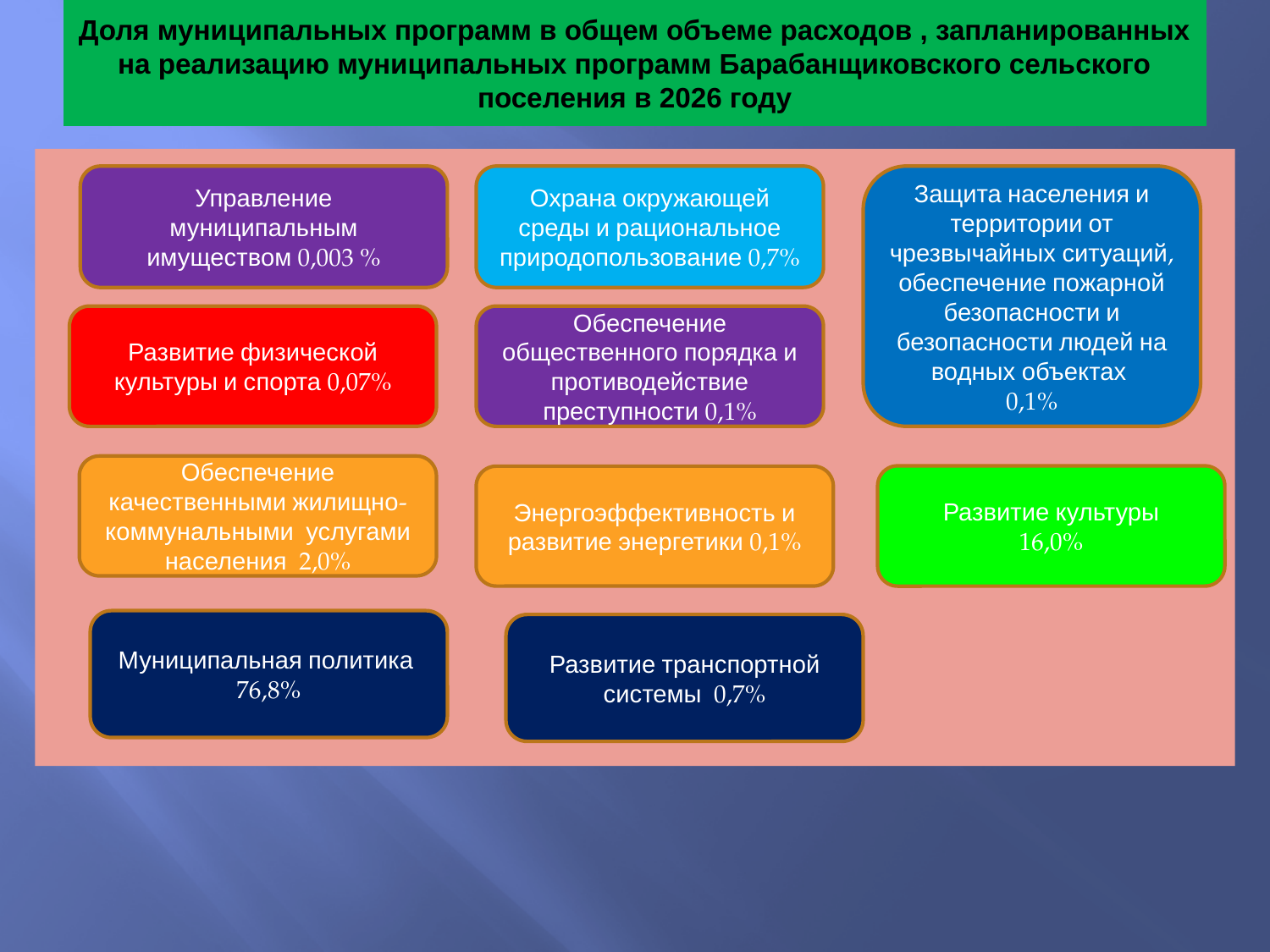

# Доля муниципальных программ в общем объеме расходов , запланированных на реализацию муниципальных программ Барабанщиковского сельского поселения в 2026 году

Управление муниципальным имуществом 0,003 %
Охрана окружающей среды и рациональное природопользование 0,7%
Защита населения и территории от чрезвычайных ситуаций, обеспечение пожарной безопасности и безопасности людей на водных объектах
0,1%
Развитие физической культуры и спорта 0,07%
Обеспечение общественного порядка и противодействие преступности 0,1%
Обеспечение качественными жилищно-коммунальными  услугами населения  2,0%
Развитие культуры
16,0%
Энергоэффективность и развитие энергетики 0,1%
Муниципальная политика  76,8%
Развитие транспортной системы  0,7%